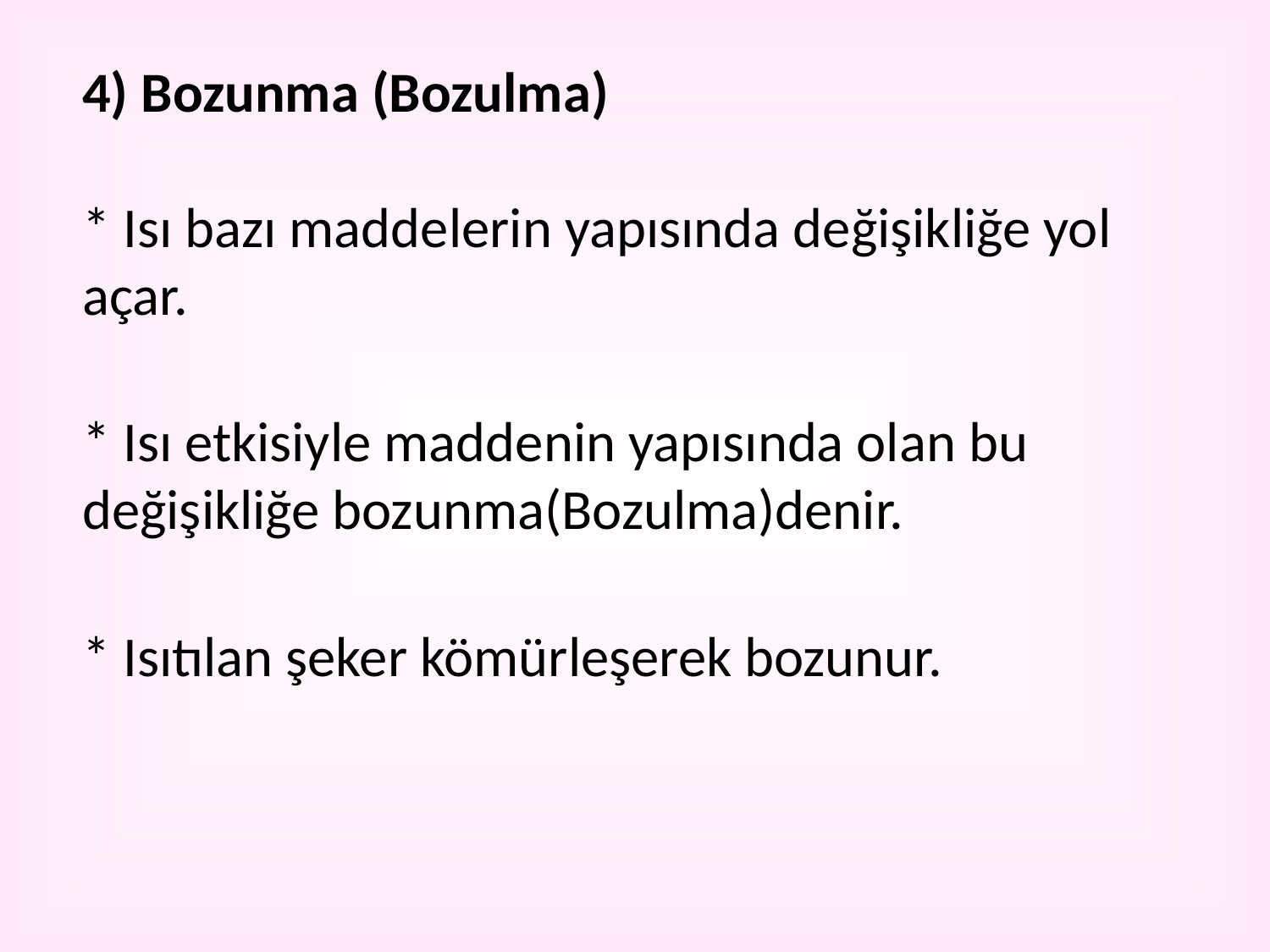

4) Bozunma (Bozulma)
* Isı bazı maddelerin yapısında değişikliğe yol açar.
* Isı etkisiyle maddenin yapısında olan bu değişikliğe bozunma(Bozulma)denir.
* Isıtılan şeker kömürleşerek bozunur.